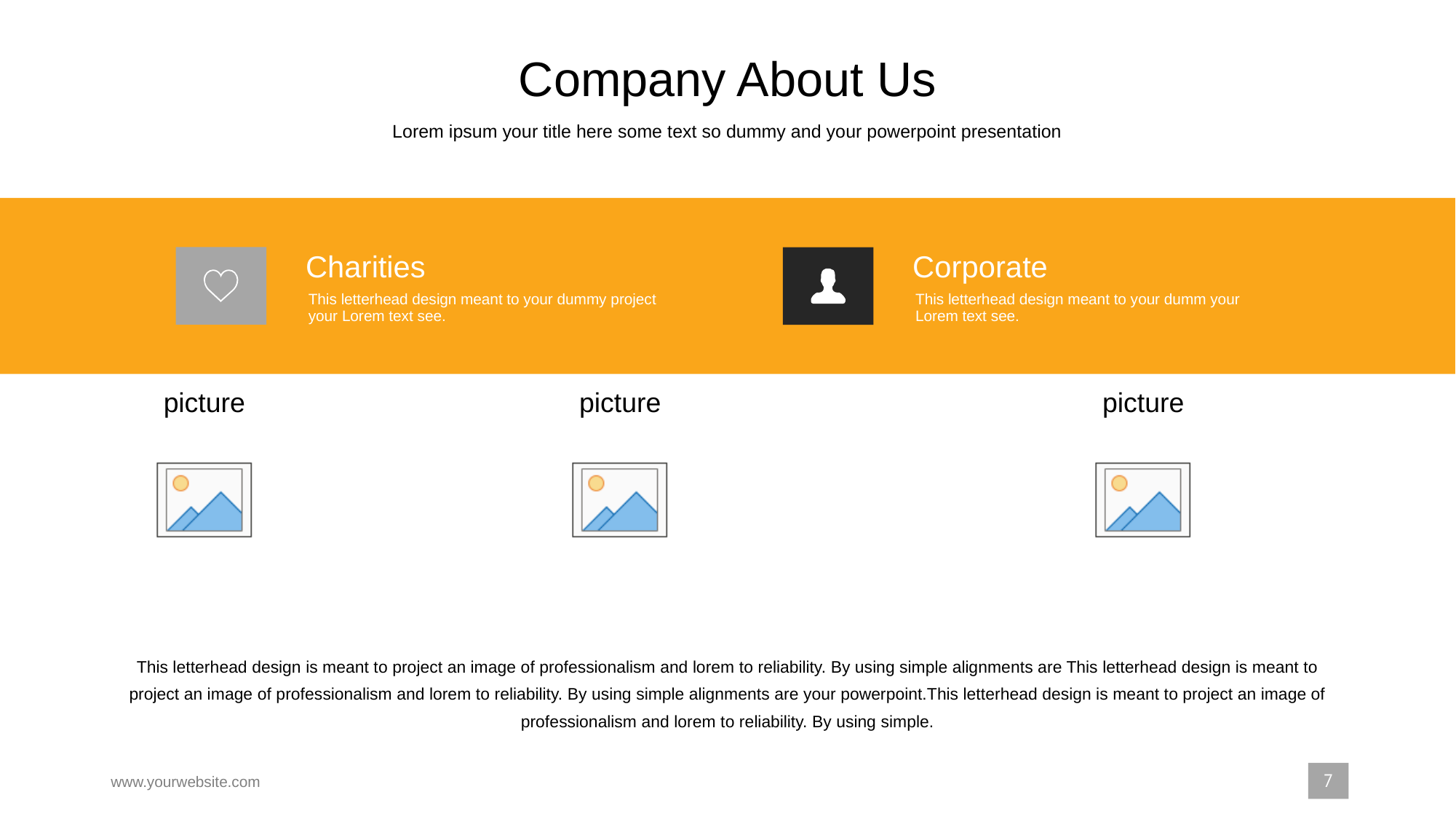

# Company About Us
Lorem ipsum your title here some text so dummy and your powerpoint presentation

Charities

This letterhead design meant to your dummy project your Lorem text see.
Corporate

This letterhead design meant to your dumm your Lorem text see.

This letterhead design is meant to project an image of professionalism and lorem to reliability. By using simple alignments are This letterhead design is meant to project an image of professionalism and lorem to reliability. By using simple alignments are your powerpoint.This letterhead design is meant to project an image of professionalism and lorem to reliability. By using simple.
7
www.yourwebsite.com